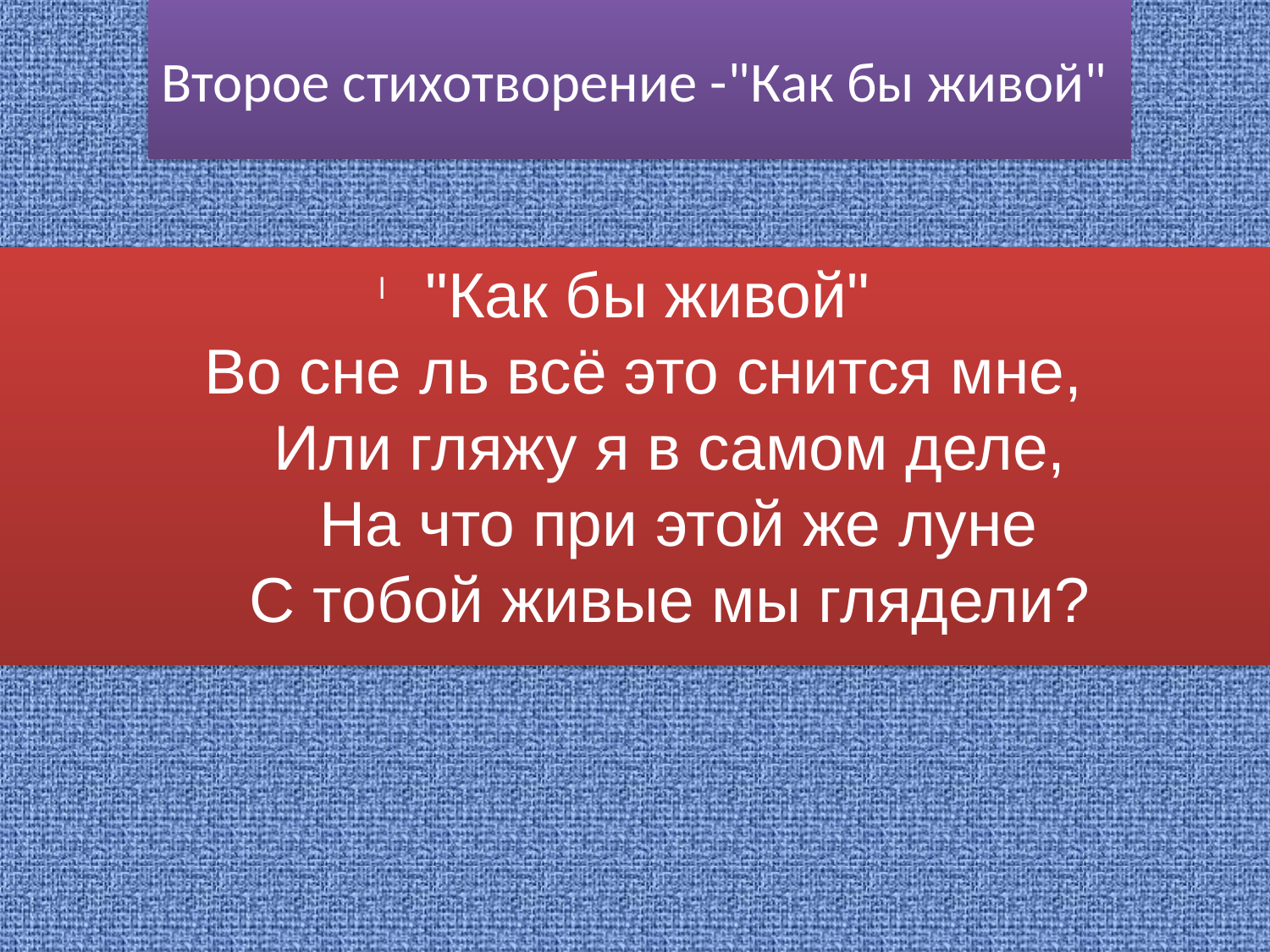

Второе стихотворение -"Как бы живой"
 "Как бы живой"
 Во сне ль всё это снится мне,
    Или гляжу я в самом деле,
     На что при этой же луне
    С тобой живые мы глядели?